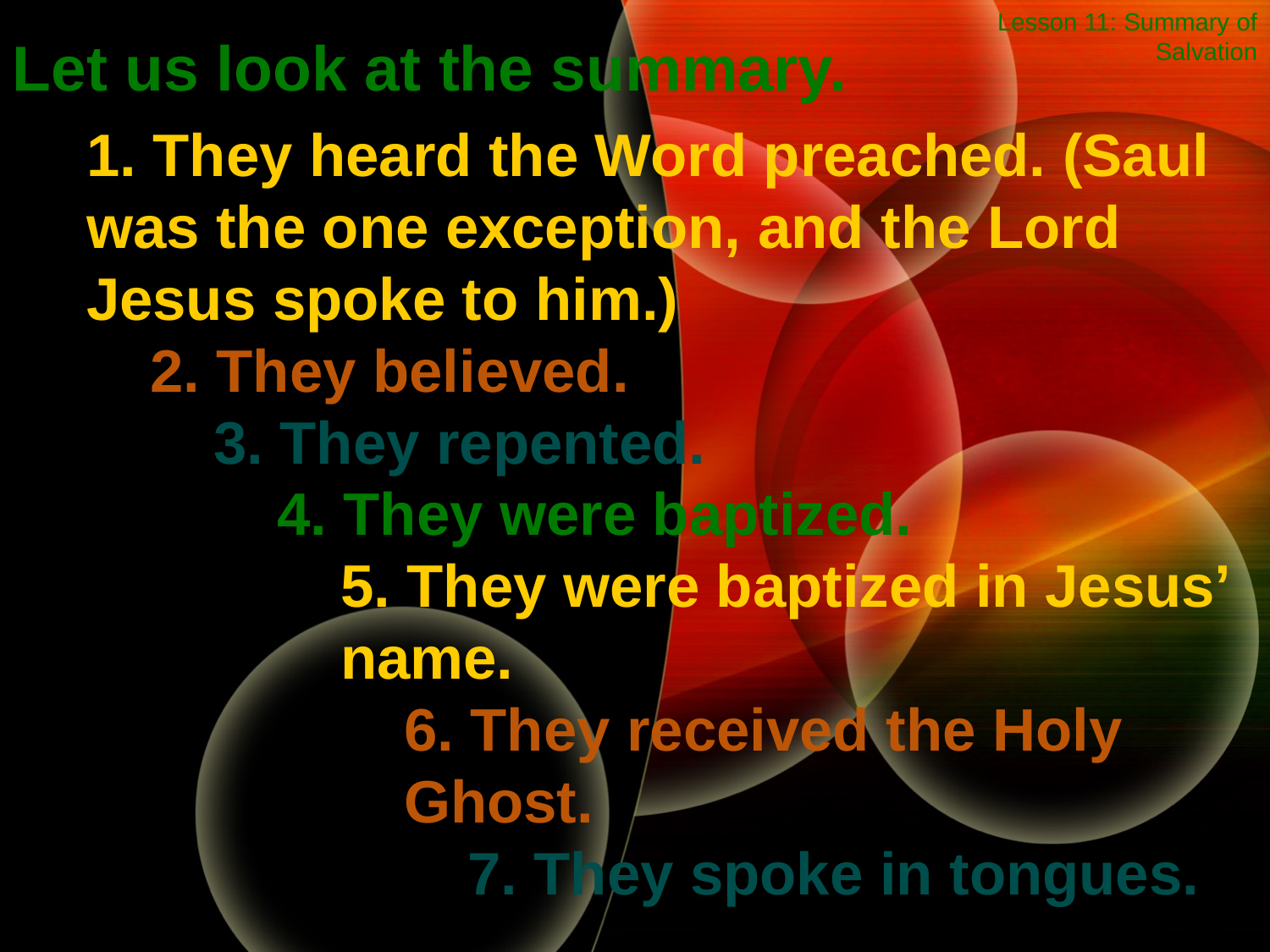

Lesson 11: Summary of Salvation
Let us look at the summary.
1. They heard the Word preached. (Saul was the one exception, and the Lord Jesus spoke to him.)
2. They believed.
3. They repented.
4. They were baptized.
5. They were baptized in Jesus’ name.
6. They received the Holy Ghost.
7. They spoke in tongues.